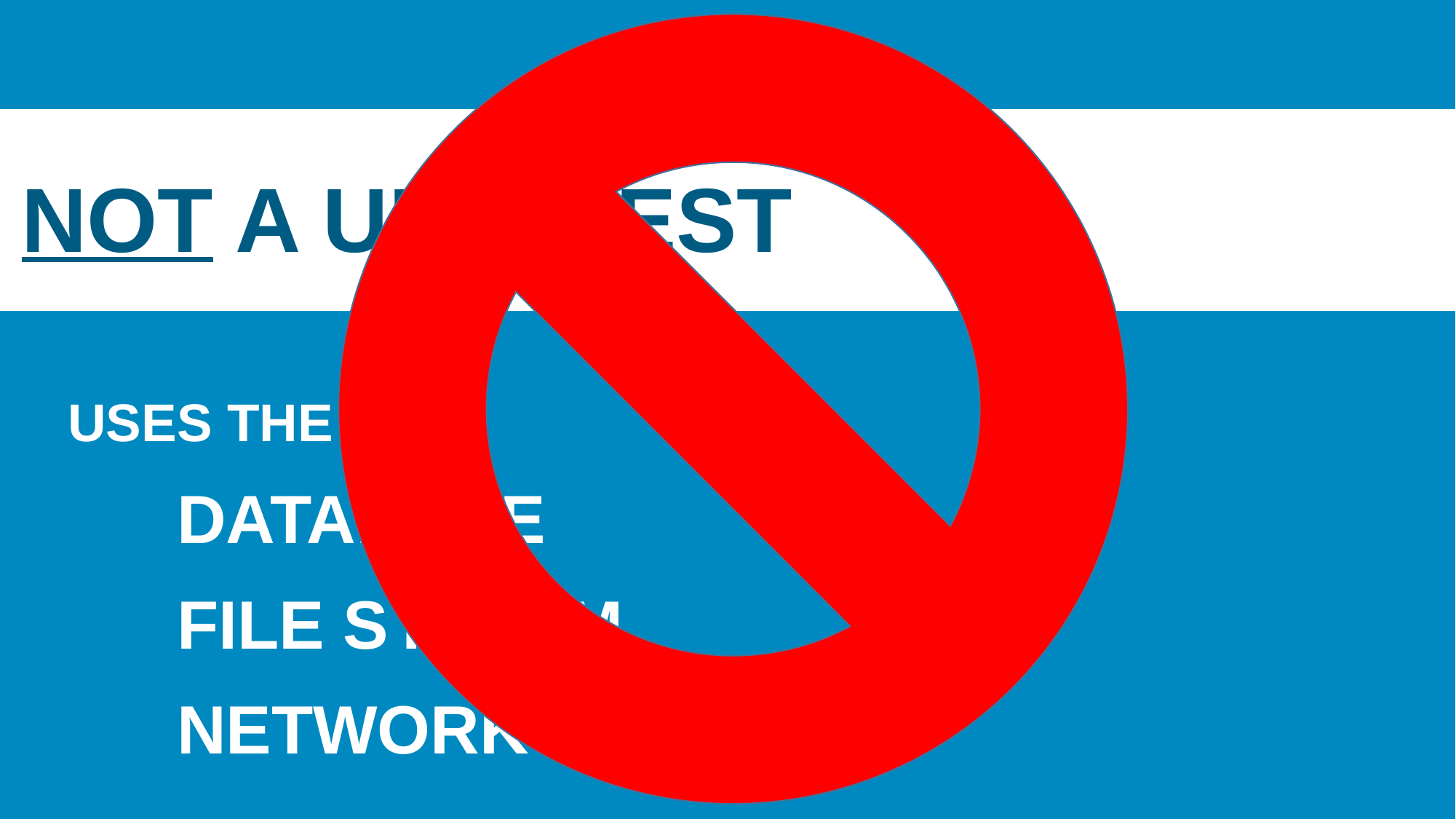

# NOT A UNIT TEST
USES THE
	DATABASE
	FILE SYSTEM
	NETWORK